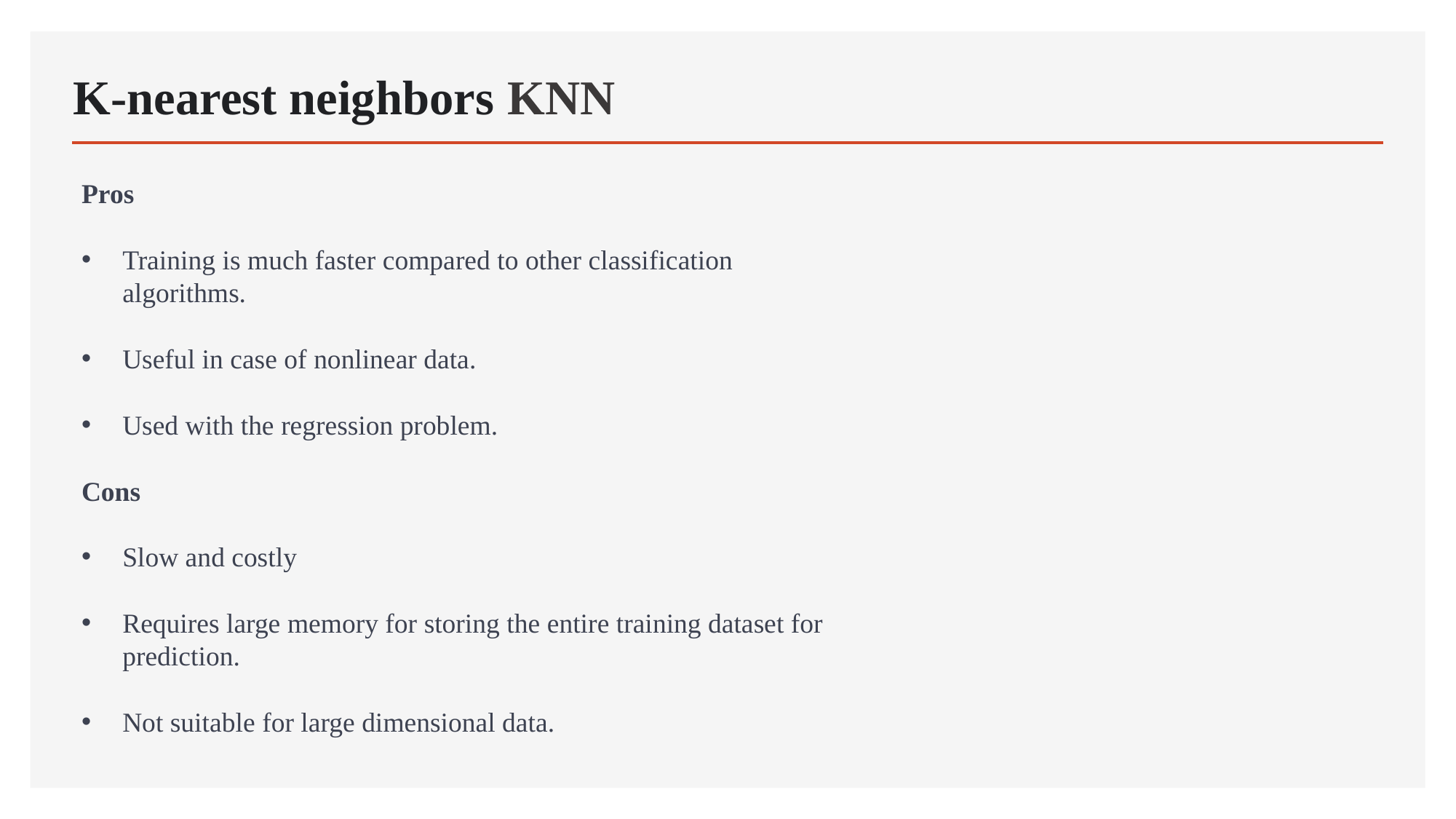

# K-nearest neighbors KNN
Pros
Training is much faster compared to other classification algorithms.
Useful in case of nonlinear data.
Used with the regression problem.
Cons
Slow and costly
Requires large memory for storing the entire training dataset for prediction.
Not suitable for large dimensional data.